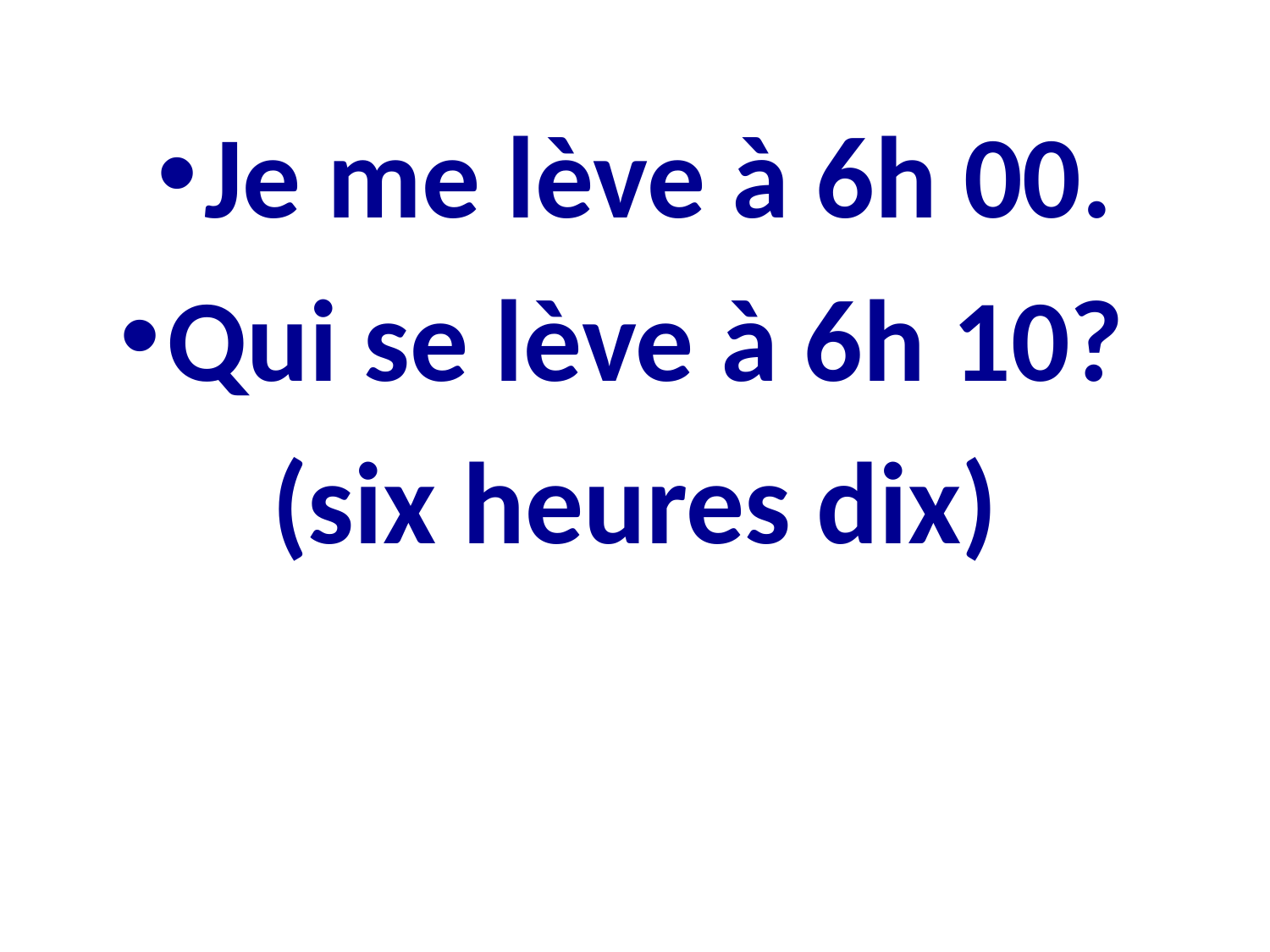

Je me lève à 6h 00.
Qui se lève à 6h 10?
(six heures dix)